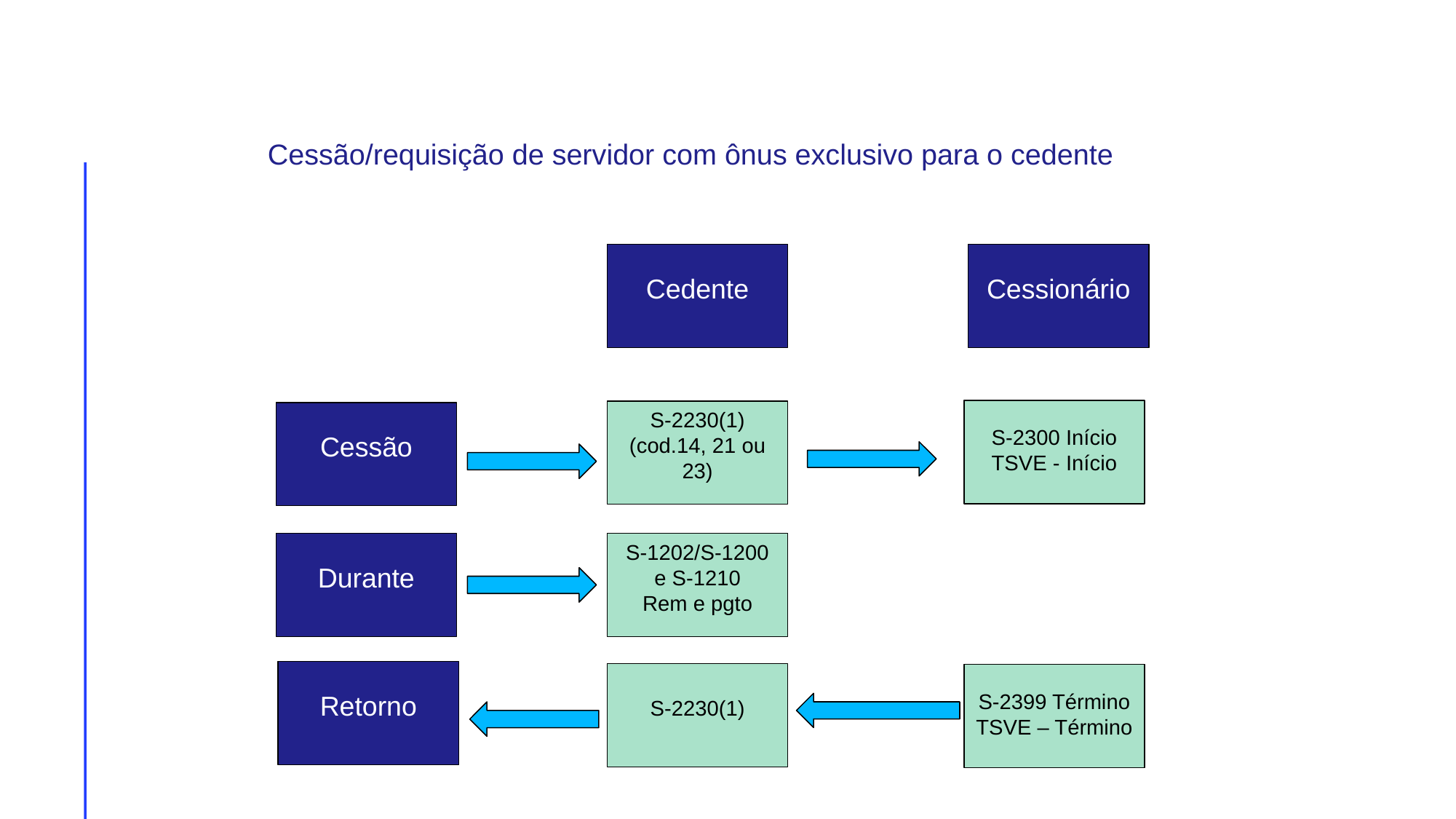

Cessão/requisição de servidor com ônus exclusivo para o cedente

Cedente

Cessionário

S-2300 Início
TSVE - Início

S-2230(1) (cod.14, 21 ou 23)

Cessão

Durante
S-1202/S-1200 e S-1210
Rem e pgto

Retorno

S-2230(1)

S-2399 Término
TSVE – Término